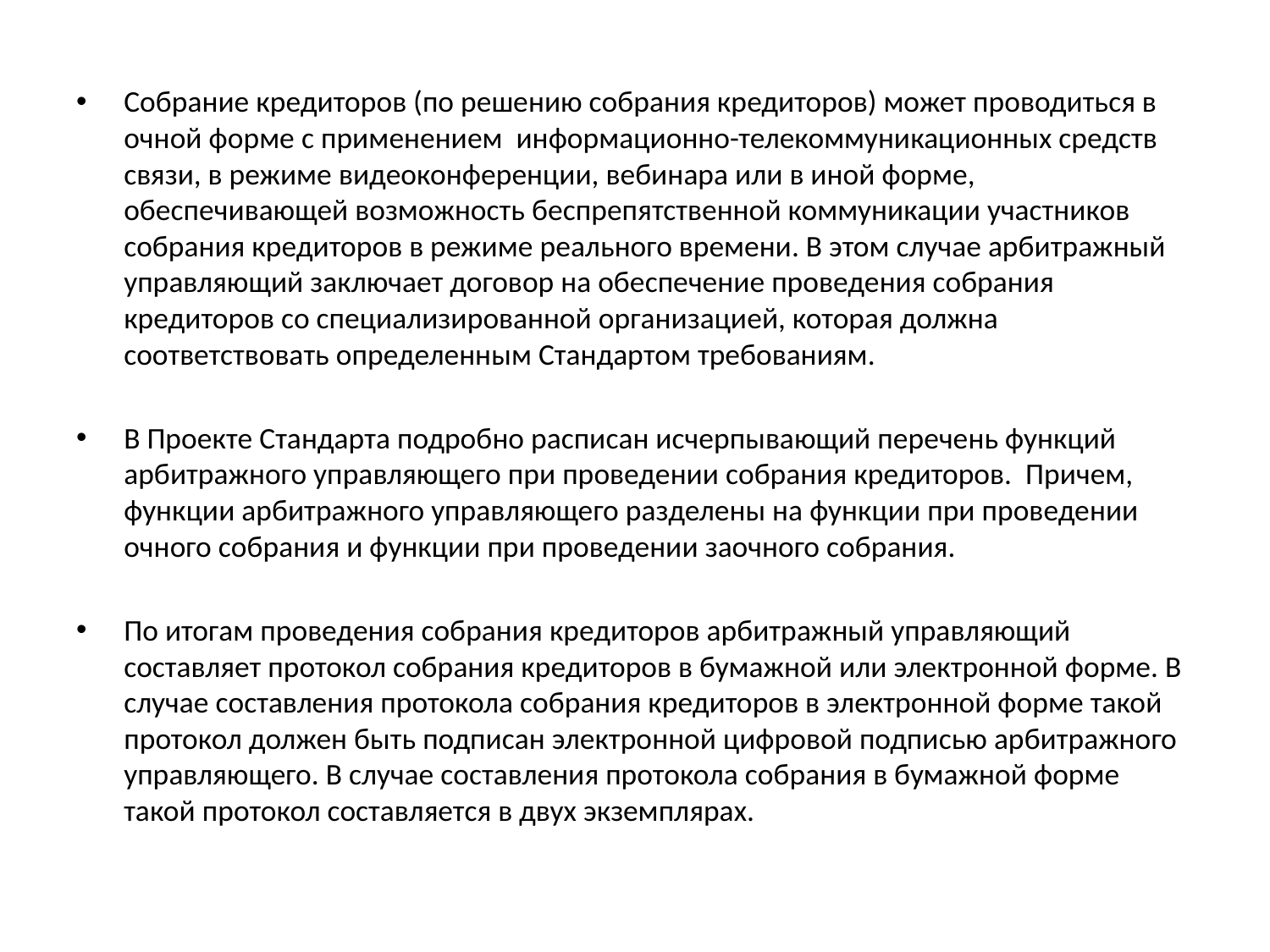

#
Собрание кредиторов (по решению собрания кредиторов) может проводиться в очной форме с применением  информационно-телекоммуникационных средств связи, в режиме видеоконференции, вебинара или в иной форме, обеспечивающей возможность беспрепятственной коммуникации участников собрания кредиторов в режиме реального времени. В этом случае арбитражный управляющий заключает договор на обеспечение проведения собрания кредиторов со специализированной организацией, которая должна соответствовать определенным Стандартом требованиям.

В Проекте Стандарта подробно расписан исчерпывающий перечень функций арбитражного управляющего при проведении собрания кредиторов.  Причем, функции арбитражного управляющего разделены на функции при проведении очного собрания и функции при проведении заочного собрания.

По итогам проведения собрания кредиторов арбитражный управляющий составляет протокол собрания кредиторов в бумажной или электронной форме. В случае составления протокола собрания кредиторов в электронной форме такой протокол должен быть подписан электронной цифровой подписью арбитражного управляющего. В случае составления протокола собрания в бумажной форме такой протокол составляется в двух экземплярах.